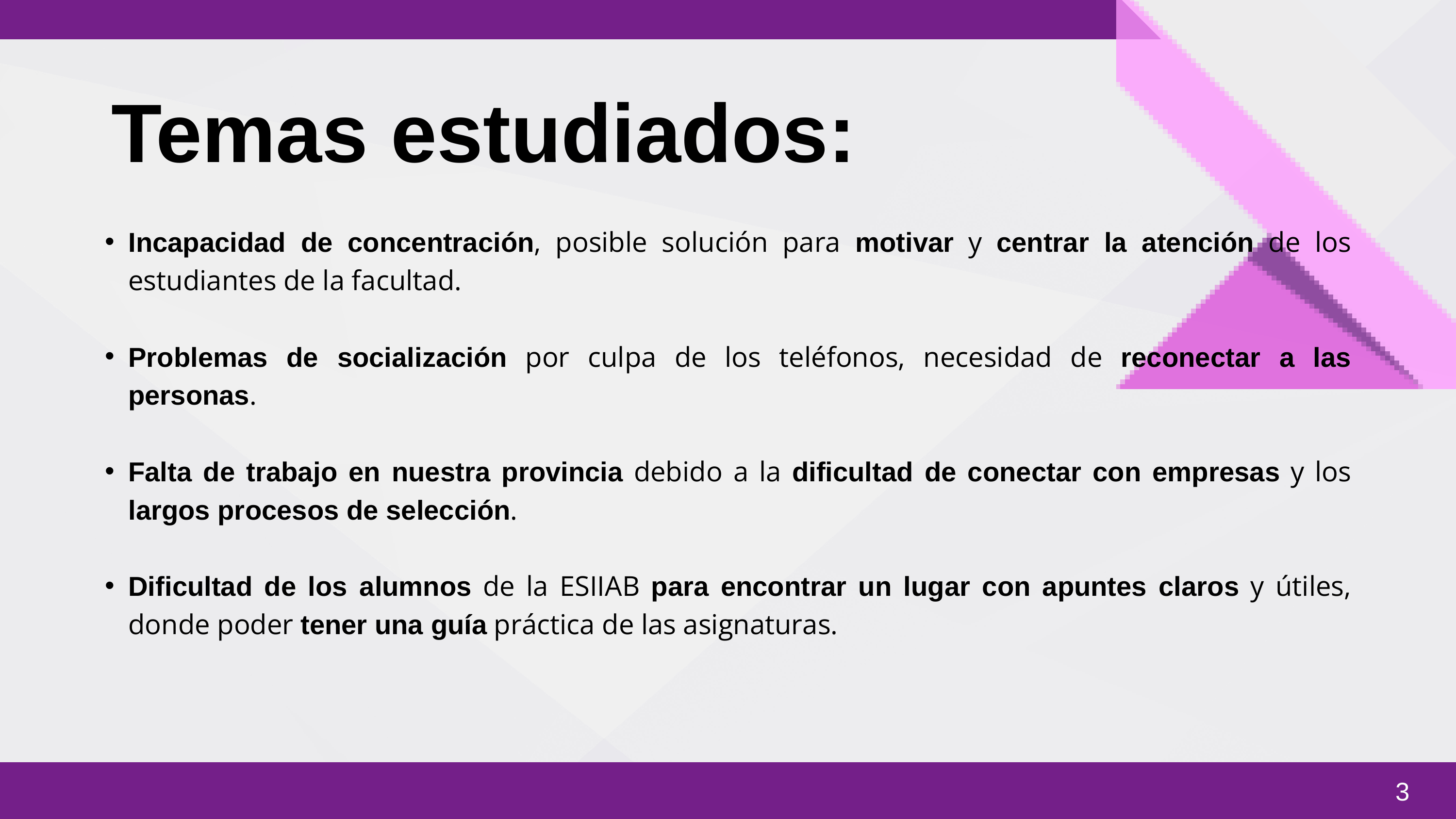

Temas estudiados:

Incapacidad de concentración, posible solución para motivar y centrar la atención de los estudiantes de la facultad.

Problemas de socialización por culpa de los teléfonos, necesidad de reconectar a las personas.

Falta de trabajo en nuestra provincia debido a la dificultad de conectar con empresas y los largos procesos de selección.

Dificultad de los alumnos de la ESIIAB para encontrar un lugar con apuntes claros y útiles, donde poder tener una guía práctica de las asignaturas.
3